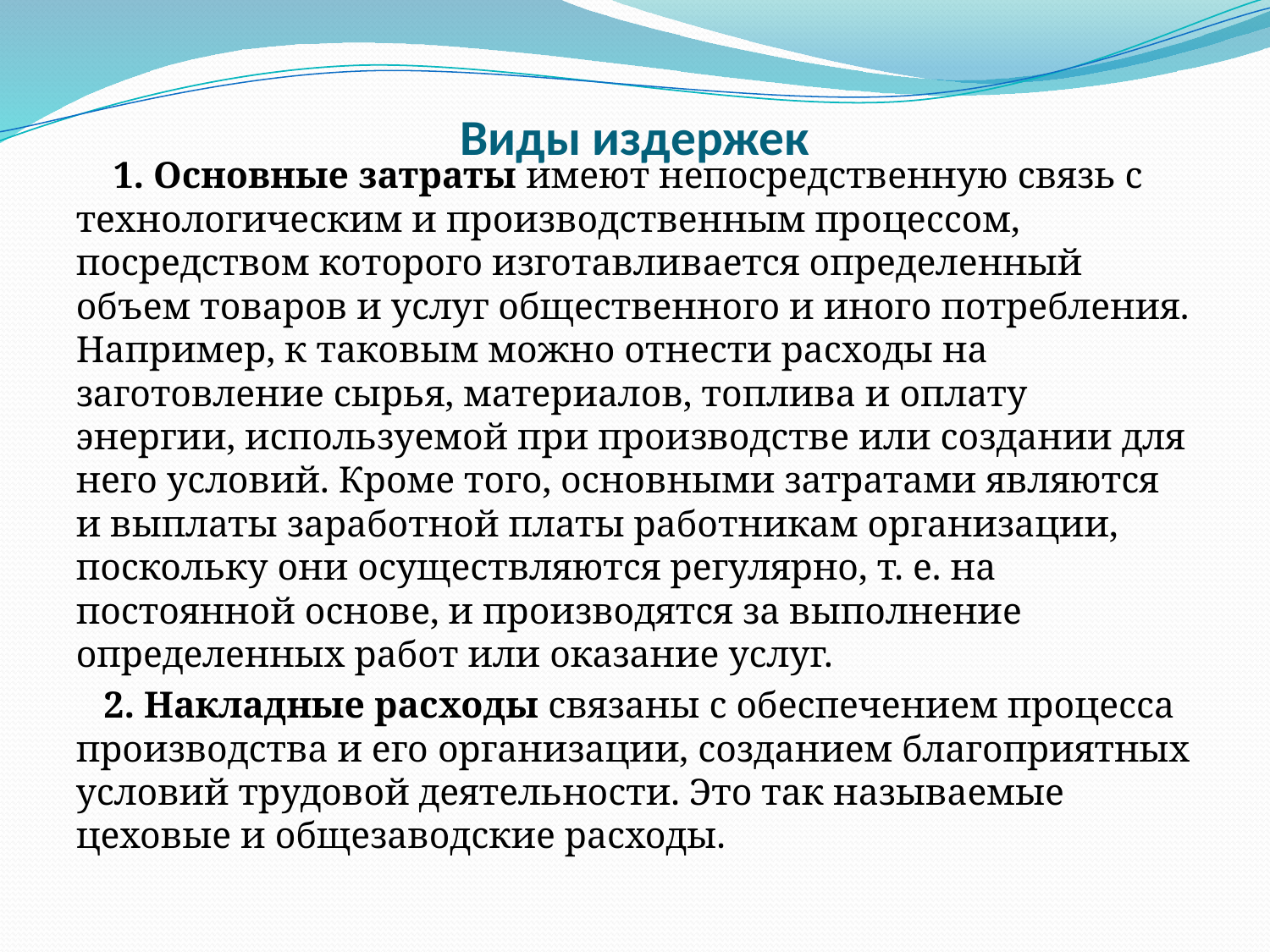

# Виды издержек
    1. Основные затраты имеют непосредственную связь с технологическим и производственным процессом, посредством которого изготавливается определенный объем товаров и услуг общественного и иного потребления. Например, к таковым можно отнести расходы на заготовление сырья, материалов, топлива и оплату энергии, используемой при производстве или создании для него условий. Кроме того, основными затратами являются и выплаты заработной платы работникам организации, поскольку они осуществляются регулярно, т. е. на постоянной основе, и производятся за выполнение определенных работ или оказание услуг.
   2. Накладные расходы связаны с обеспечением процесса производства и его организации, созданием благоприятных условий трудовой деятельности. Это так называемые цеховые и общезаводские расходы.